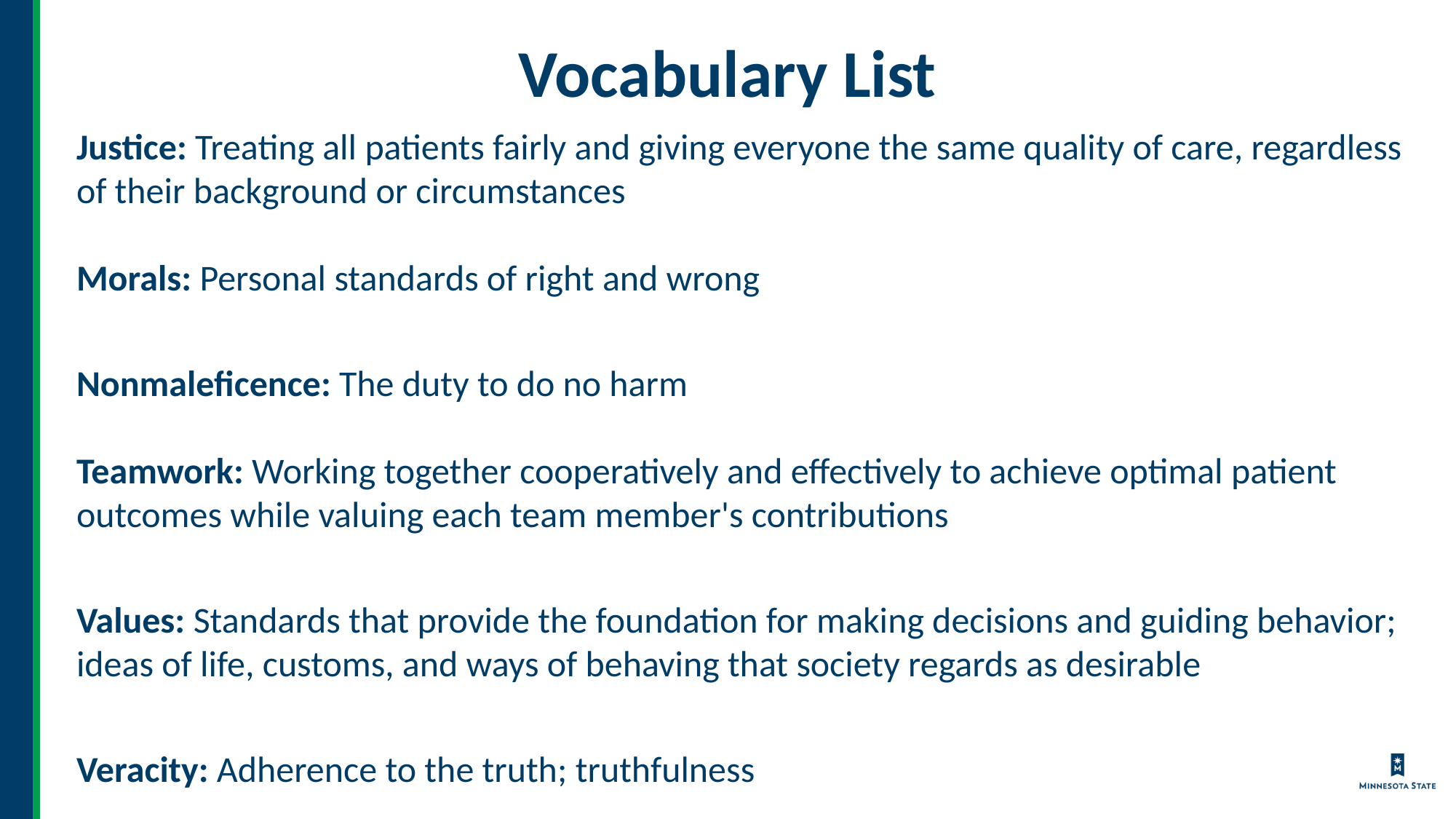

# Vocabulary List
Justice: Treating all patients fairly and giving everyone the same quality of care, regardless of their background or circumstances

Morals: Personal standards of right and wrong

Nonmaleficence: The duty to do no harm

Teamwork: Working together cooperatively and effectively to achieve optimal patient outcomes while valuing each team member's contributions

Values: Standards that provide the foundation for making decisions and guiding behavior; ideas of life, customs, and ways of behaving that society regards as desirable

Veracity: Adherence to the truth; truthfulness